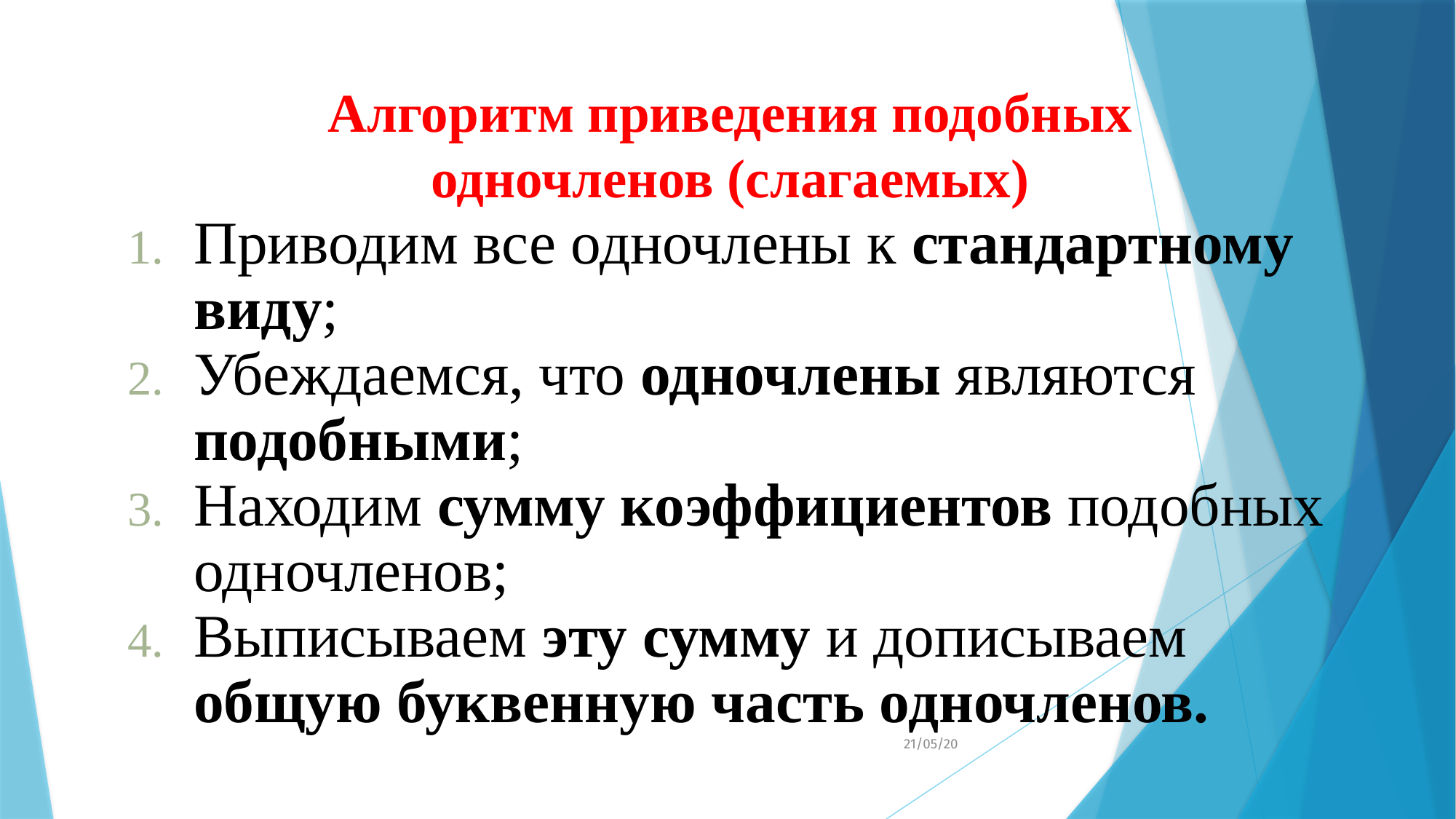

Алгоритм приведения подобных одночленов (слагаемых)
Приводим все одночлены к стандартному виду;
Убеждаемся, что одночлены являются подобными;
Находим сумму коэффициентов подобных одночленов;
Выписываем эту сумму и дописываем общую буквенную часть одночленов.
21/05/20